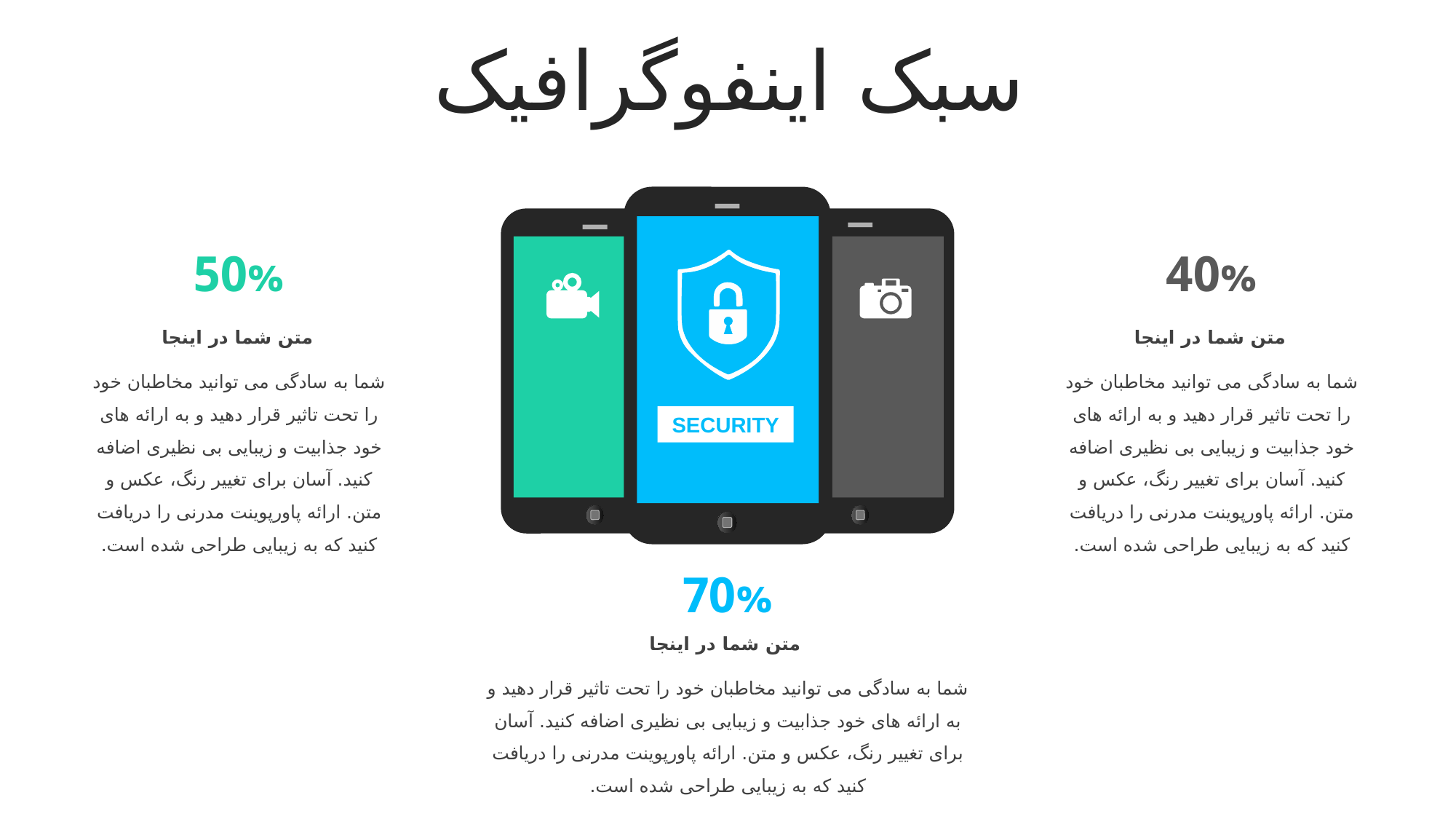

سبک اینفوگرافیک

40%
50%

متن شما در اینجا
شما به سادگی می توانید مخاطبان خود را تحت تاثیر قرار دهید و به ارائه های خود جذابیت و زیبایی بی نظیری اضافه کنید. آسان برای تغییر رنگ، عکس و متن. ارائه پاورپوینت مدرنی را دریافت کنید که به زیبایی طراحی شده است.
متن شما در اینجا
شما به سادگی می توانید مخاطبان خود را تحت تاثیر قرار دهید و به ارائه های خود جذابیت و زیبایی بی نظیری اضافه کنید. آسان برای تغییر رنگ، عکس و متن. ارائه پاورپوینت مدرنی را دریافت کنید که به زیبایی طراحی شده است.
SECURITY
70%
متن شما در اینجا
شما به سادگی می توانید مخاطبان خود را تحت تاثیر قرار دهید و به ارائه های خود جذابیت و زیبایی بی نظیری اضافه کنید. آسان برای تغییر رنگ، عکس و متن. ارائه پاورپوینت مدرنی را دریافت کنید که به زیبایی طراحی شده است.